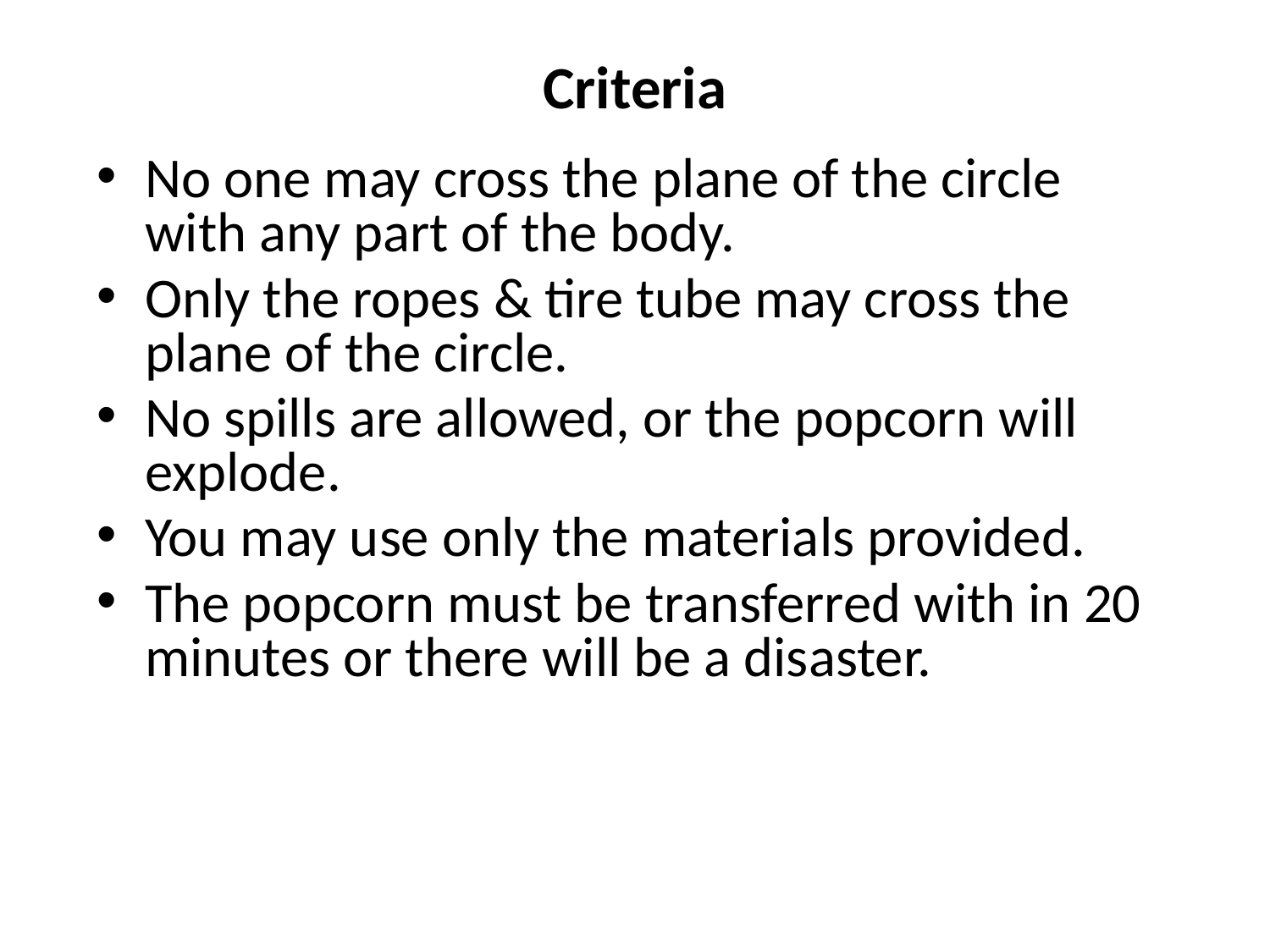

Criteria
No one may cross the plane of the circle with any part of the body.
Only the ropes & tire tube may cross the plane of the circle.
No spills are allowed, or the popcorn will explode.
You may use only the materials provided.
The popcorn must be transferred with in 20 minutes or there will be a disaster.